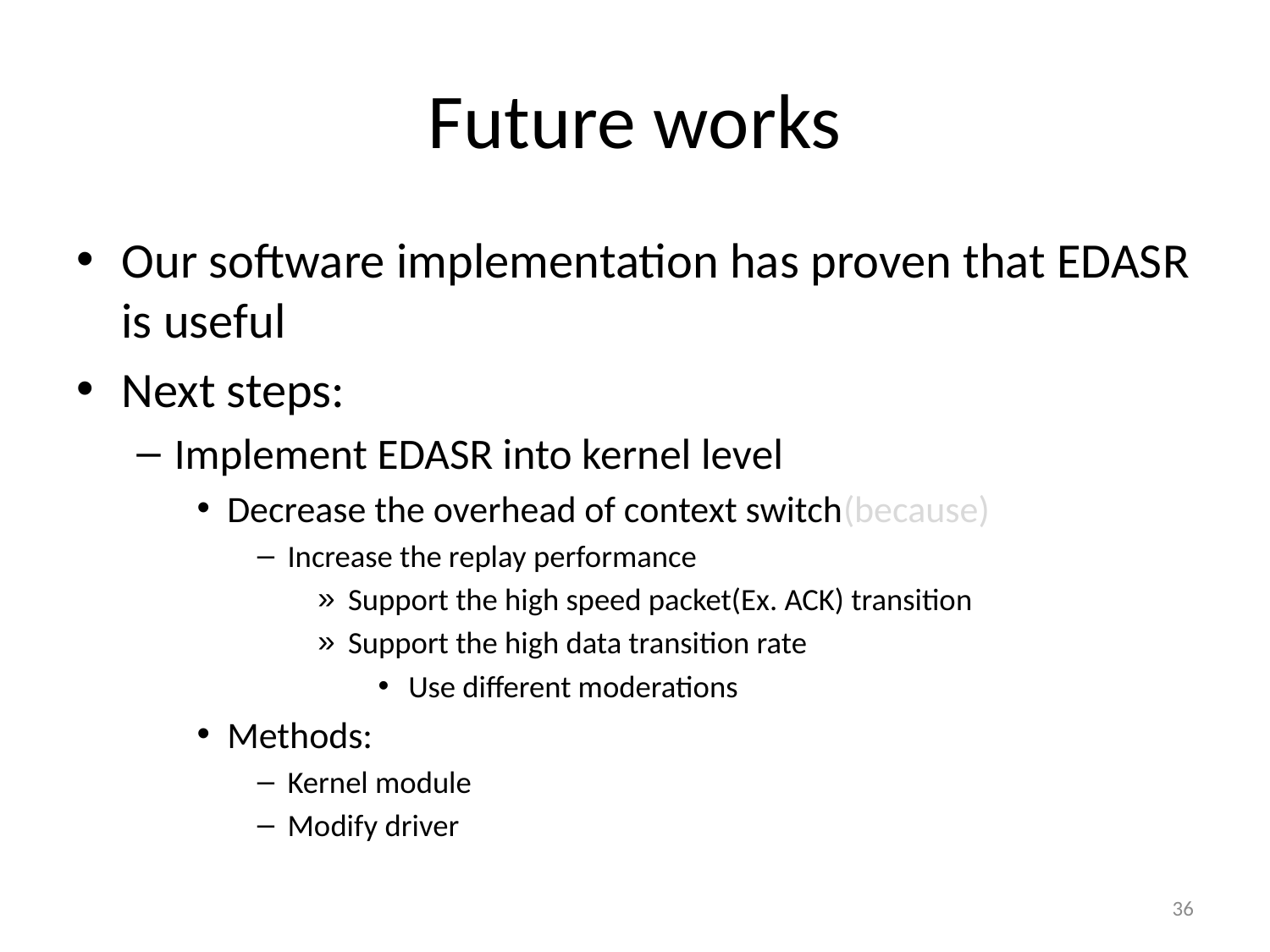

# Future works
Our software implementation has proven that EDASR is useful
Next steps:
Implement EDASR into kernel level
Decrease the overhead of context switch(because)
Increase the replay performance
Support the high speed packet(Ex. ACK) transition
Support the high data transition rate
Use different moderations
Methods:
Kernel module
Modify driver

36